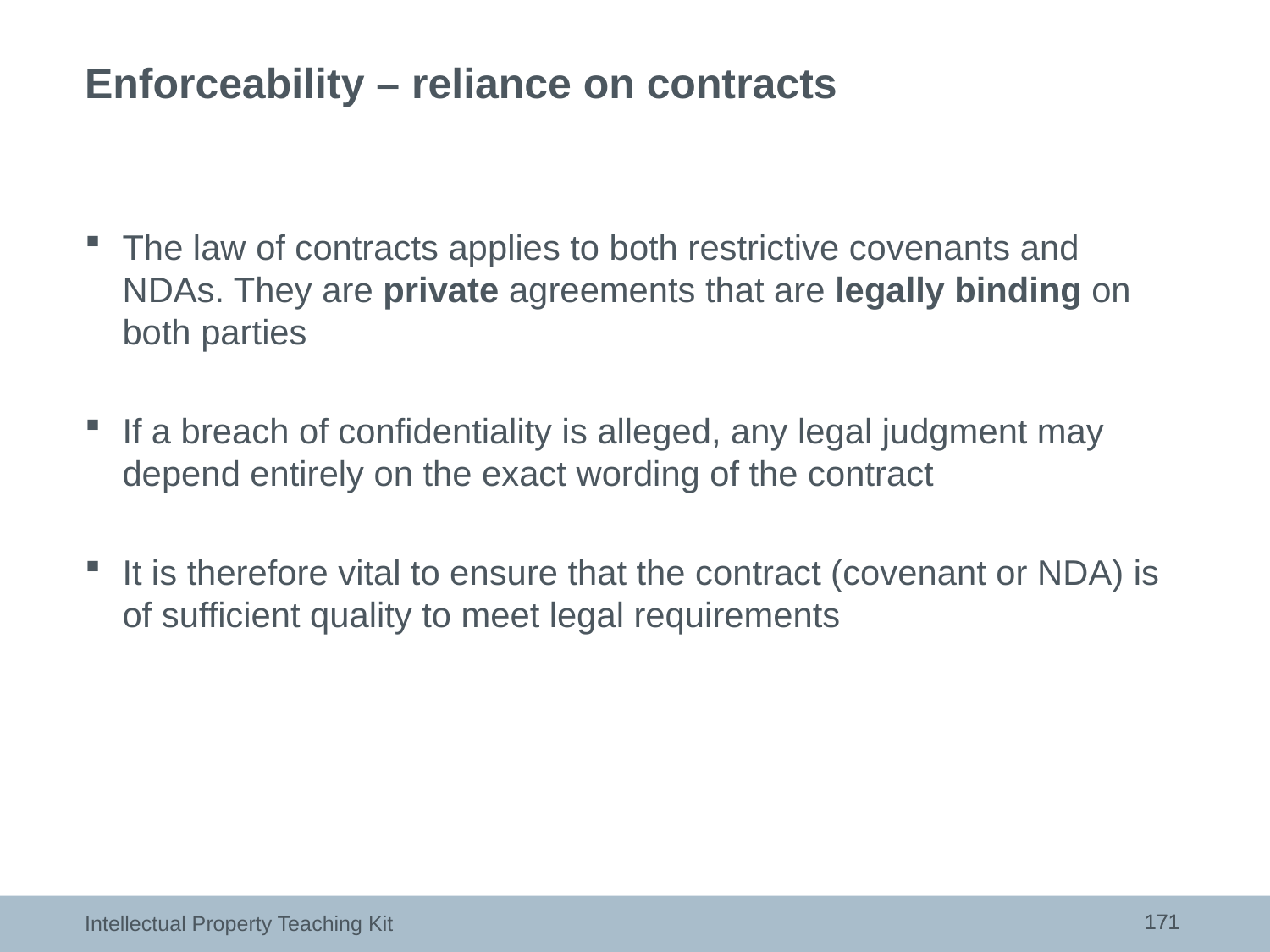

# Enforceability – reliance on contracts
The law of contracts applies to both restrictive covenants and NDAs. They are private agreements that are legally binding on both parties

If a breach of confidentiality is alleged, any legal judgment may depend entirely on the exact wording of the contract

It is therefore vital to ensure that the contract (covenant or NDA) is of sufficient quality to meet legal requirements

171
171
Intellectual Property Teaching Kit